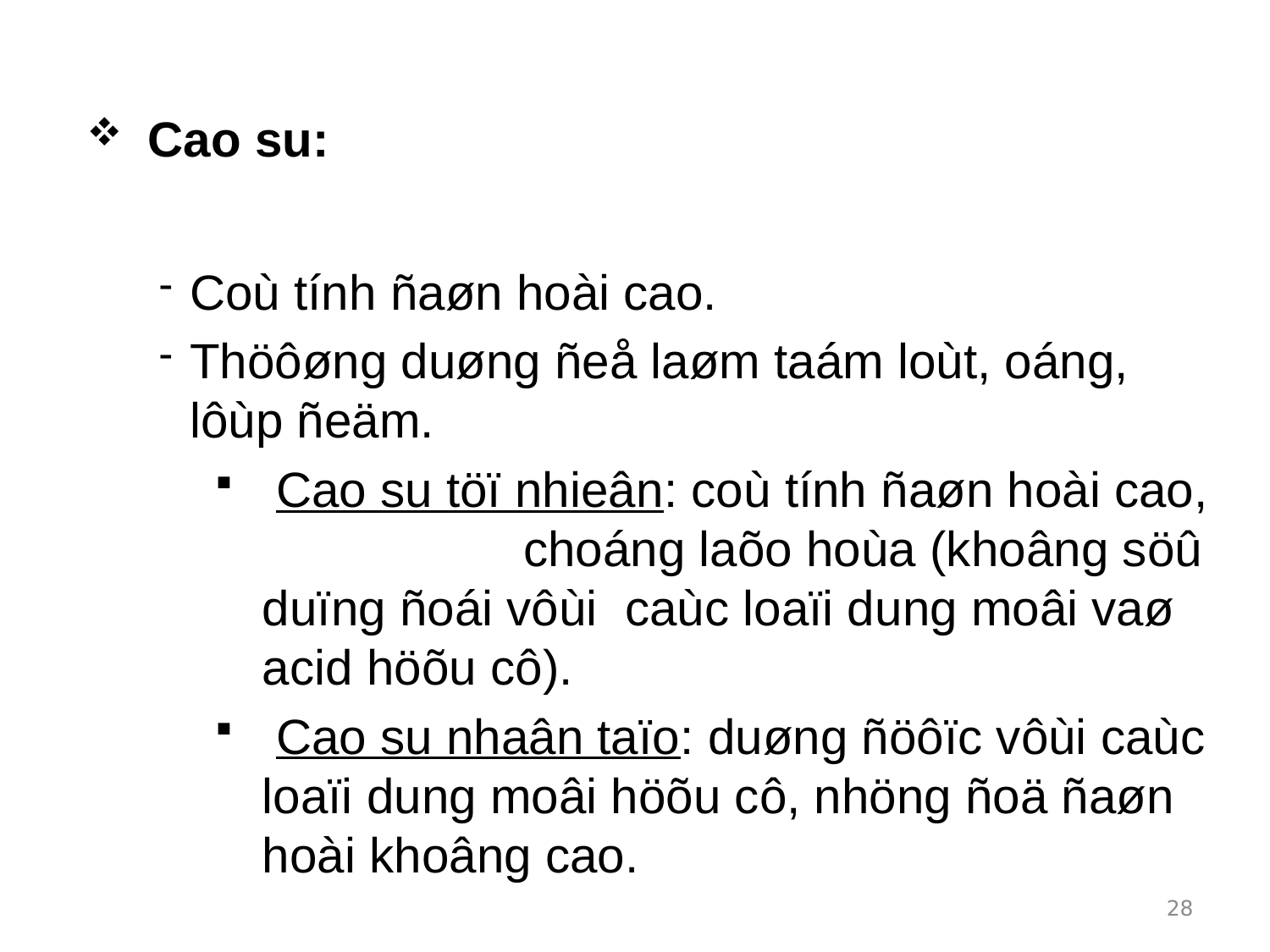

Cao su:

Coù tính ñaøn hoài cao.
Thöôøng duøng ñeå laøm taám loùt, oáng, lôùp ñeäm.
 Cao su töï nhieân: coù tính ñaøn hoài cao,                    choáng laõo hoùa (khoâng söû duïng ñoái vôùi  caùc loaïi dung moâi vaø acid höõu cô).
 Cao su nhaân taïo: duøng ñöôïc vôùi caùc loaïi dung moâi höõu cô, nhöng ñoä ñaøn hoài khoâng cao.
28